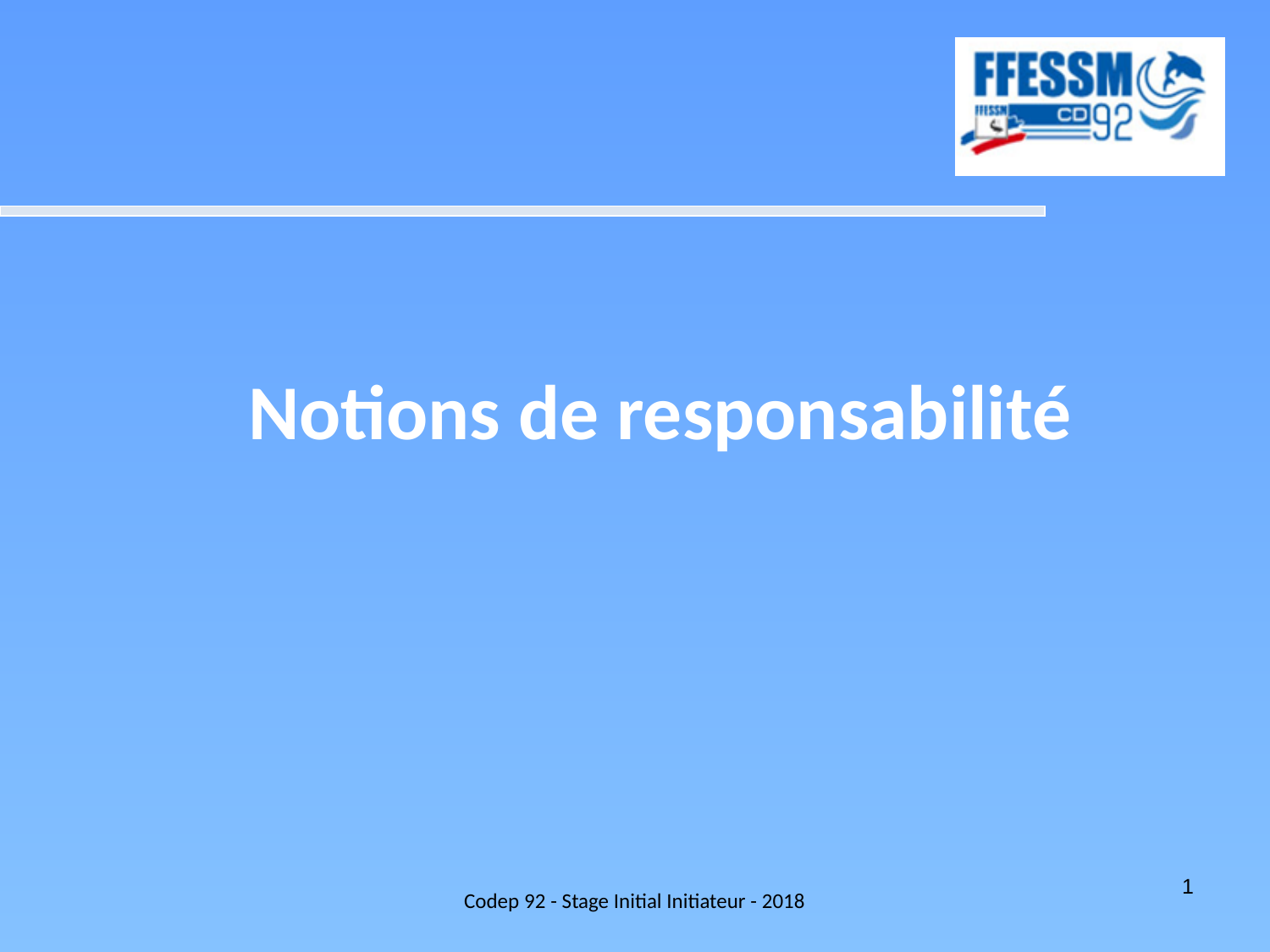

Notions de responsabilité
Codep 92 - Stage Initial Initiateur - 2018
1